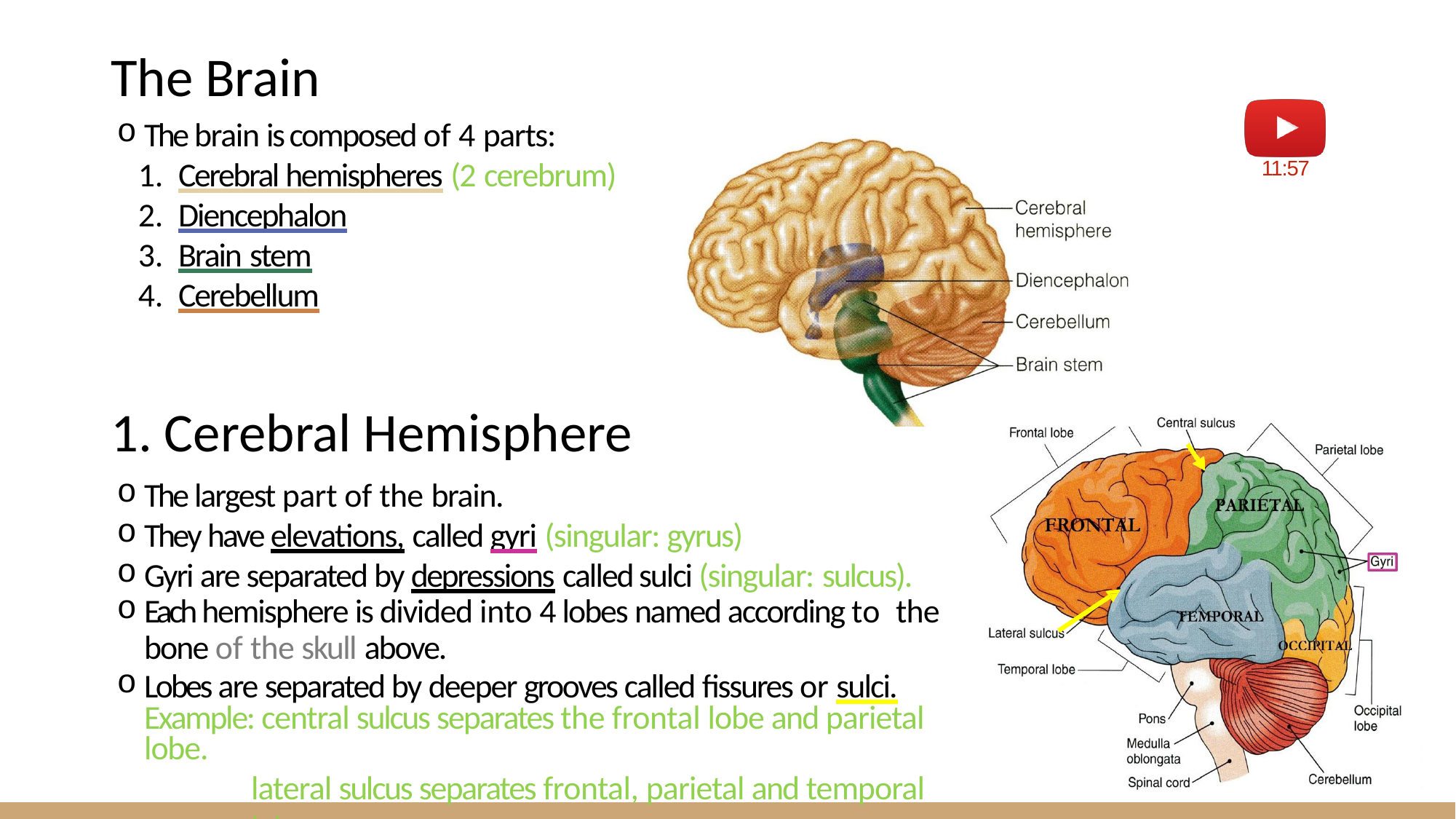

The Brain

The brain is composed of 4 parts:
Cerebral hemispheres (2 cerebrum)
Diencephalon
Brain stem
Cerebellum

The largest part of the brain.
They have elevations, called gyri (singular: gyrus)
Gyri are separated by depressions called sulci (singular: sulcus).
Each hemisphere is divided into 4 lobes named according to  the bone of the skull above.
Lobes are separated by deeper grooves called fissures or sulci.
Example: central sulcus separates the frontal lobe and parietal lobe.
lateral sulcus separates frontal, parietal and temporal lobes

11:57
1. Cerebral Hemisphere